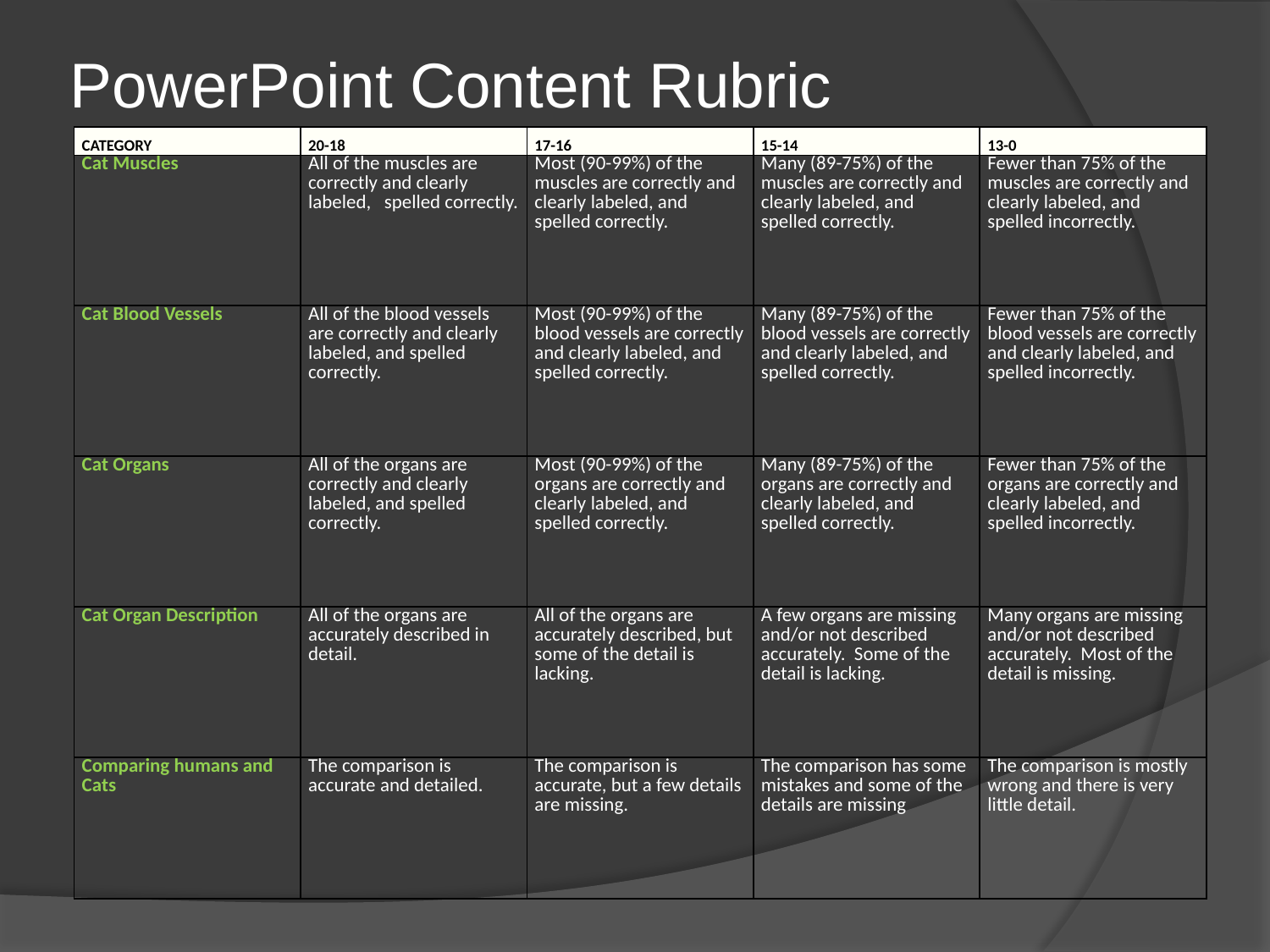

# PowerPoint Content Rubric
| CATEGORY | 20-18 | 17-16 | 15-14 | 13-0 |
| --- | --- | --- | --- | --- |
| Cat Muscles | All of the muscles are correctly and clearly labeled, spelled correctly. | Most (90-99%) of the muscles are correctly and clearly labeled, and spelled correctly. | Many (89-75%) of the muscles are correctly and clearly labeled, and spelled correctly. | Fewer than 75% of the muscles are correctly and clearly labeled, and spelled incorrectly. |
| Cat Blood Vessels | All of the blood vessels are correctly and clearly labeled, and spelled correctly. | Most (90-99%) of the blood vessels are correctly and clearly labeled, and spelled correctly. | Many (89-75%) of the blood vessels are correctly and clearly labeled, and spelled correctly. | Fewer than 75% of the blood vessels are correctly and clearly labeled, and spelled incorrectly. |
| Cat Organs | All of the organs are correctly and clearly labeled, and spelled correctly. | Most (90-99%) of the organs are correctly and clearly labeled, and spelled correctly. | Many (89-75%) of the organs are correctly and clearly labeled, and spelled correctly. | Fewer than 75% of the organs are correctly and clearly labeled, and spelled incorrectly. |
| Cat Organ Description | All of the organs are accurately described in detail. | All of the organs are accurately described, but some of the detail is lacking. | A few organs are missing and/or not described accurately. Some of the detail is lacking. | Many organs are missing and/or not described accurately. Most of the detail is missing. |
| Comparing humans and Cats | The comparison is accurate and detailed. | The comparison is accurate, but a few details are missing. | The comparison has some mistakes and some of the details are missing | The comparison is mostly wrong and there is very little detail. |